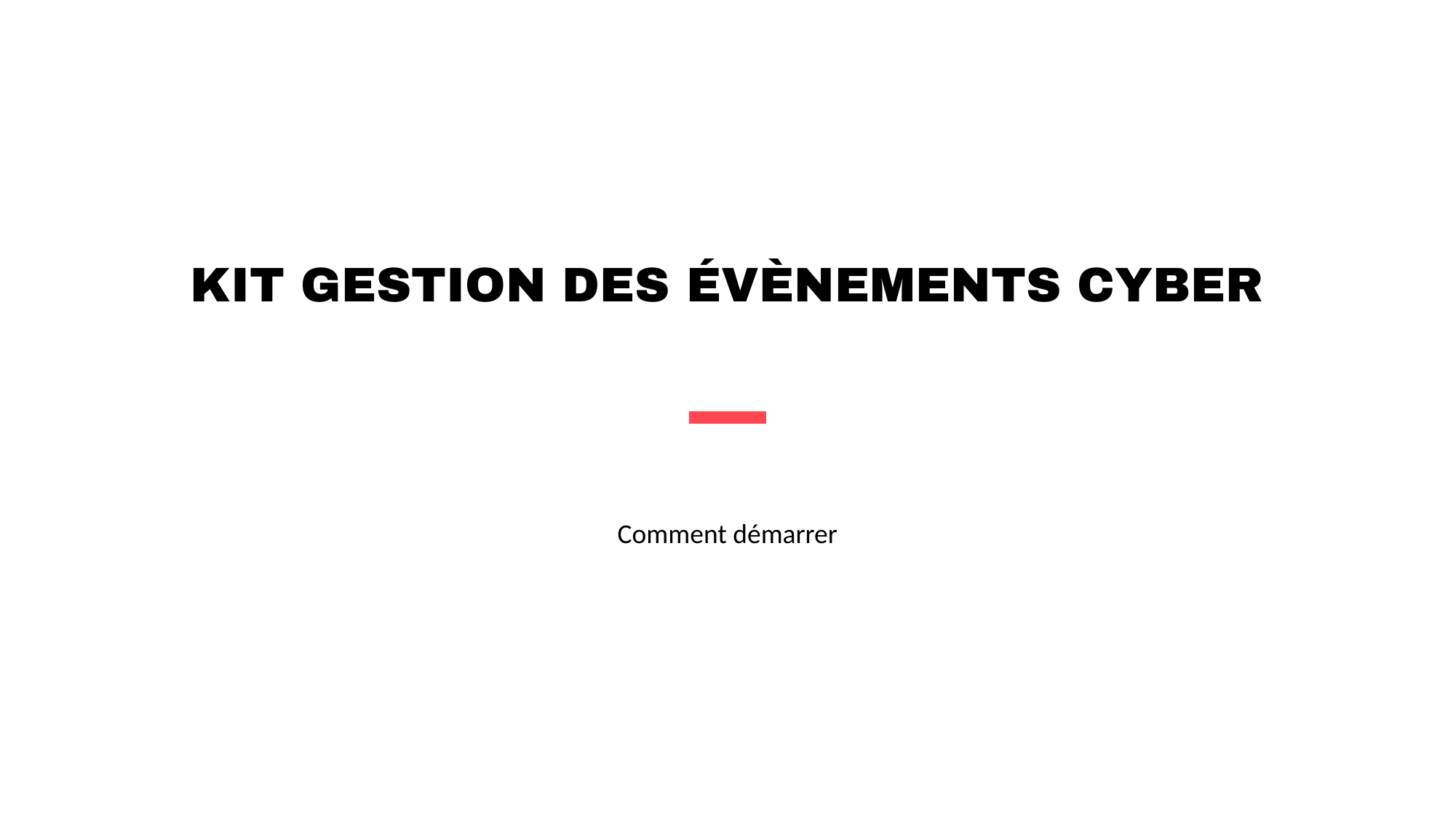

KIT Gestion des évènements cyber
Comment démarrer